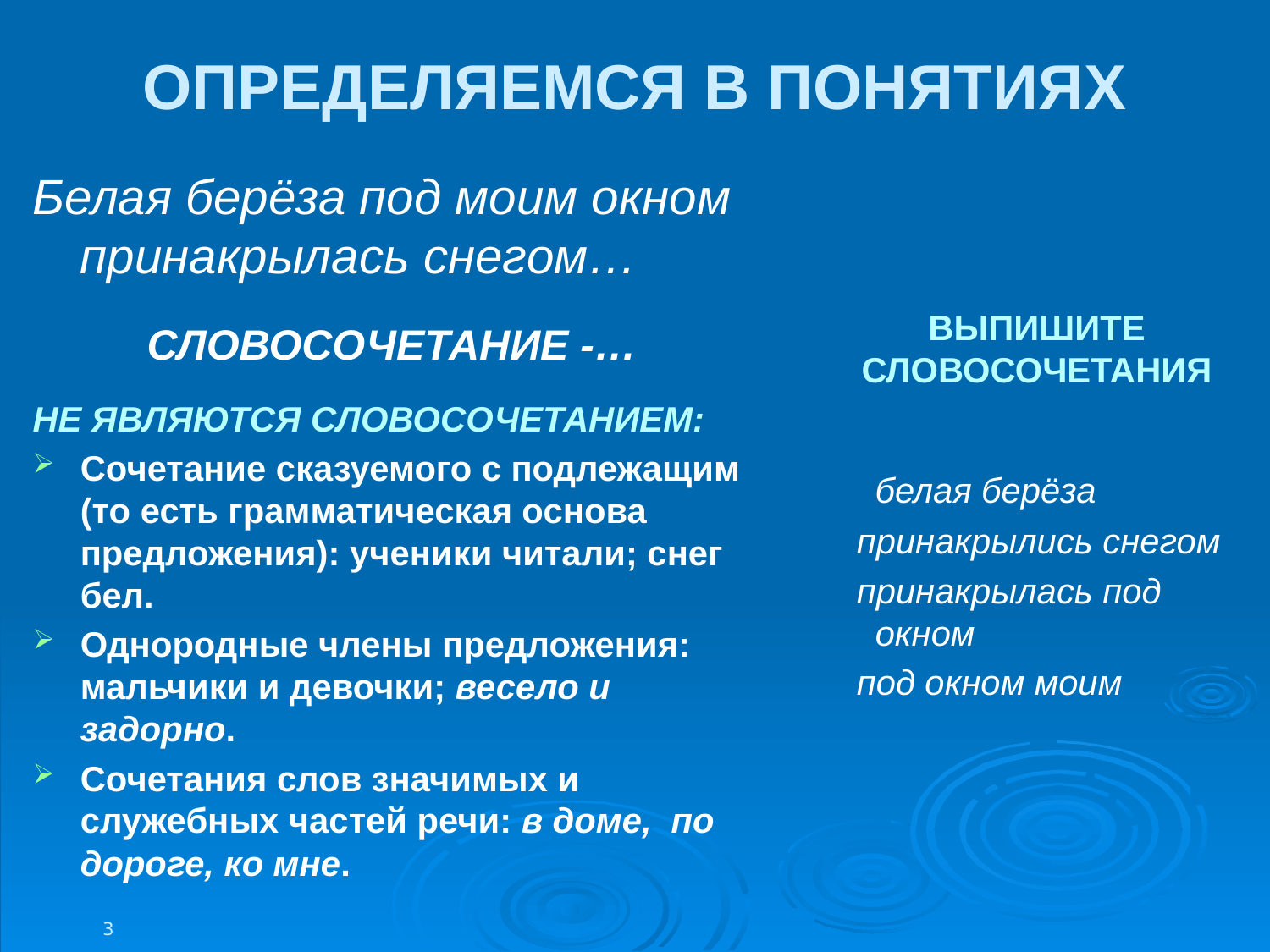

ОПРЕДЕЛЯЕМСЯ В ПОНЯТИЯХ
Белая берёза под моим окном принакрылась снегом…
СЛОВОСОЧЕТАНИЕ -…
НЕ ЯВЛЯЮТСЯ СЛОВОСОЧЕТАНИЕМ:
Сочетание сказуемого с подлежащим (то есть грамматическая основа предложения): ученики читали; снег бел.
Однородные члены предложения: мальчики и девочки; весело и задорно.
Сочетания слов значимых и служебных частей речи: в доме,  по дороге, ко мне.

ВЫПИШИТЕ СЛОВОСОЧЕТАНИЯ
    белая берёза
   принакрылись снегом
   принакрылась под окном
   под окном моим

3